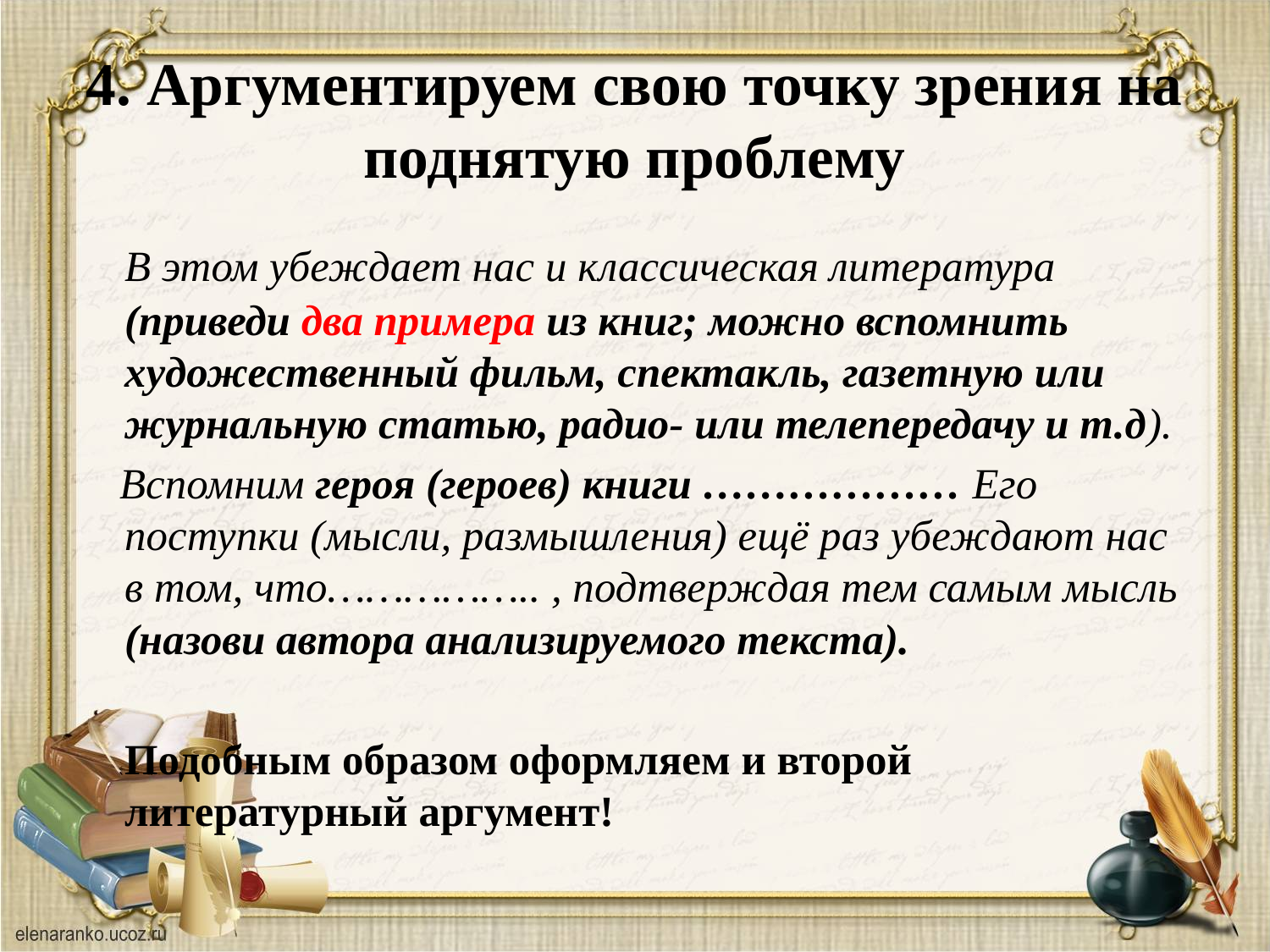

# 4. Аргументируем свою точку зрения на поднятую проблему
		В этом убеждает нас и классическая литература (приведи два примера из книг; можно вспомнить художественный фильм, спектакль, газетную или журнальную статью, радио- или телепередачу и т.д).
    Вспомним героя (героев) книги ……………… Его поступки (мысли, размышления) ещё раз убеждают нас в том, что…………….. , подтверждая тем самым мысль (назови автора анализируемого текста).

			Подобным образом оформляем и второй литературный аргумент!